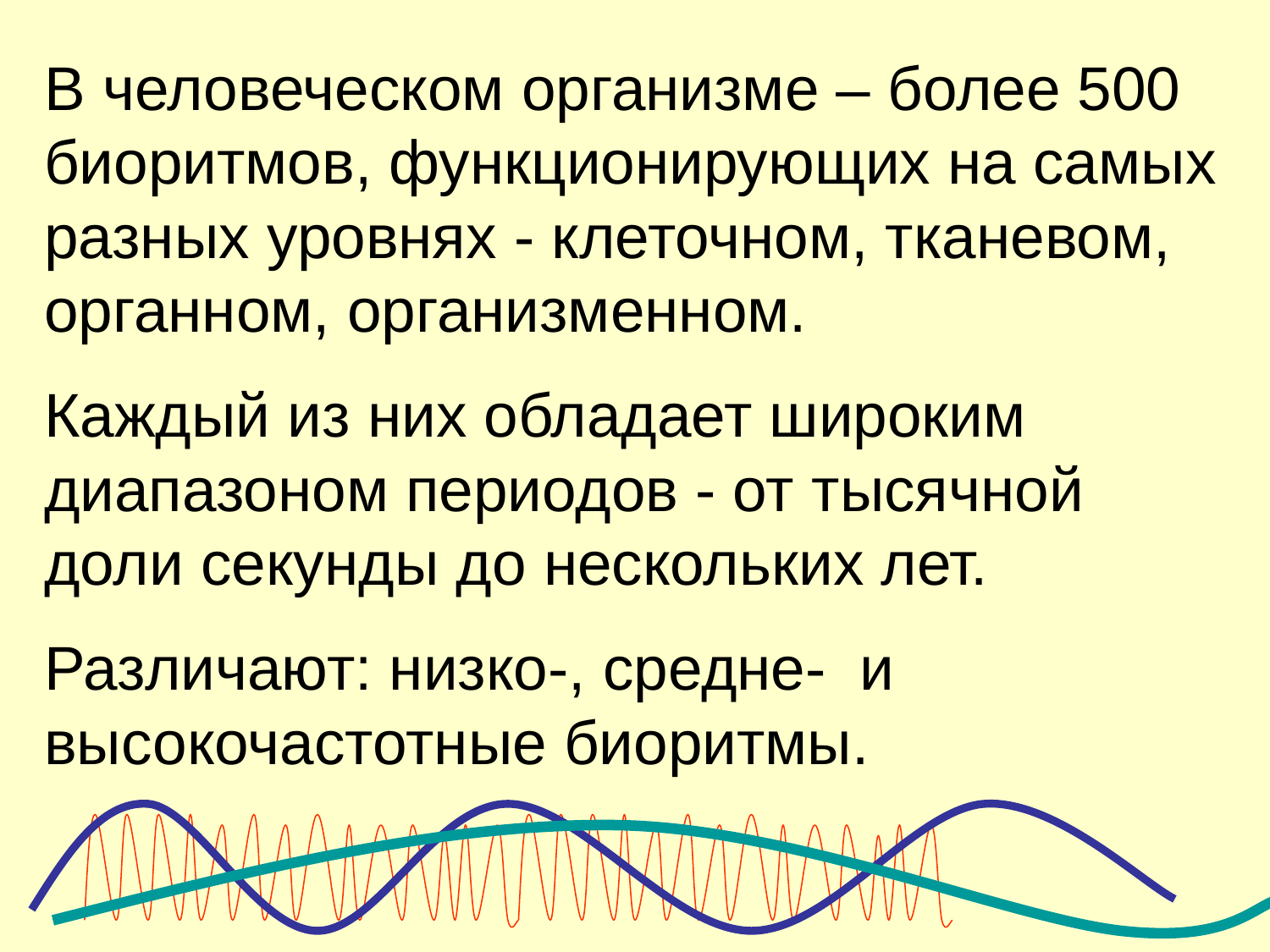

В человеческом организме – более 500 биоритмов, функционирующих на самых разных уровнях - клеточном, тканевом, органном, организменном.
Каждый из них обладает широким диапазоном периодов - от тысячной доли секунды до нескольких лет.
Различают: низко-, средне-  и высокочастотные биоритмы.